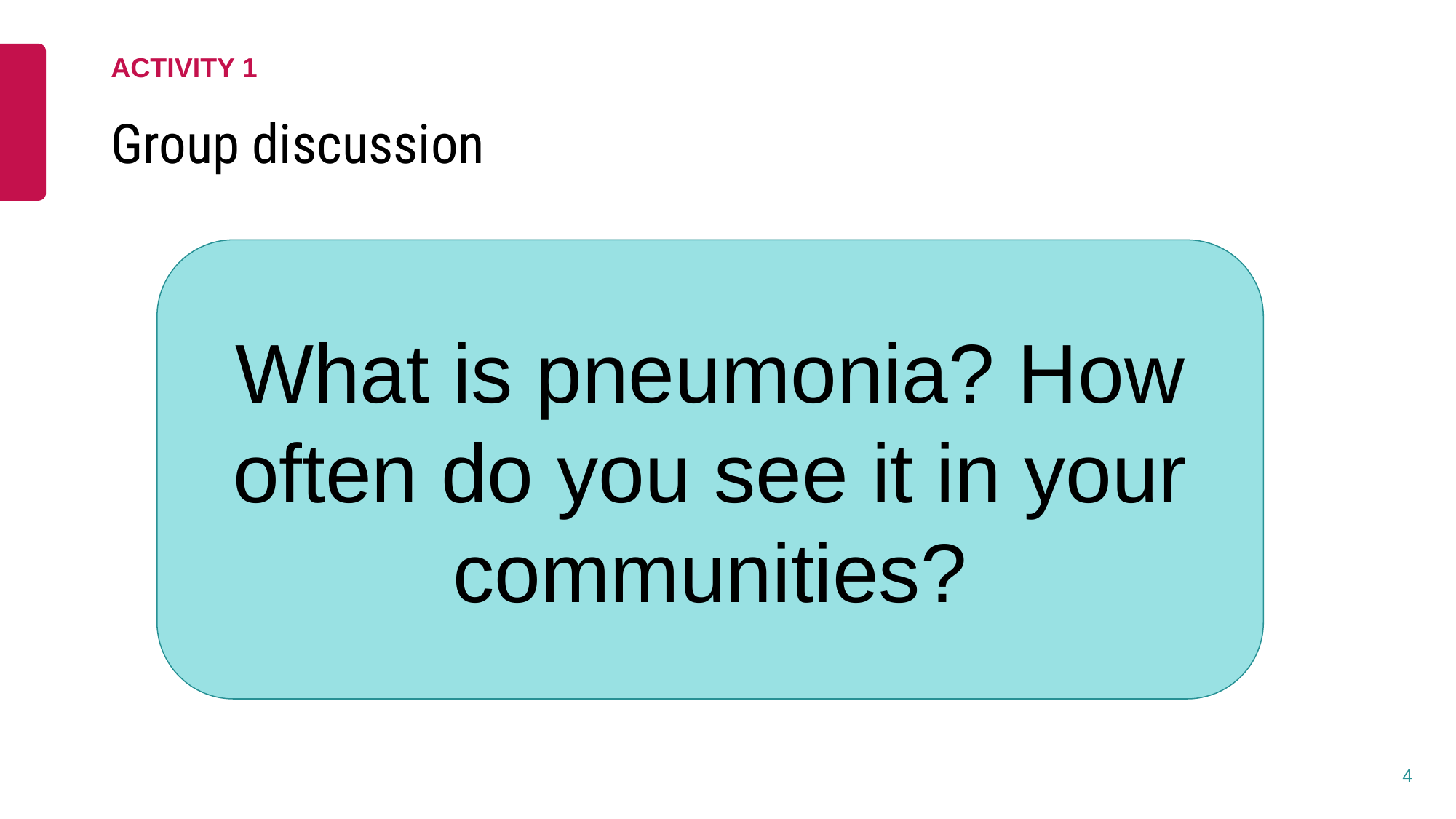

ACTIVITY 1
# Group discussion
What is pneumonia? How often do you see it in your communities?
4